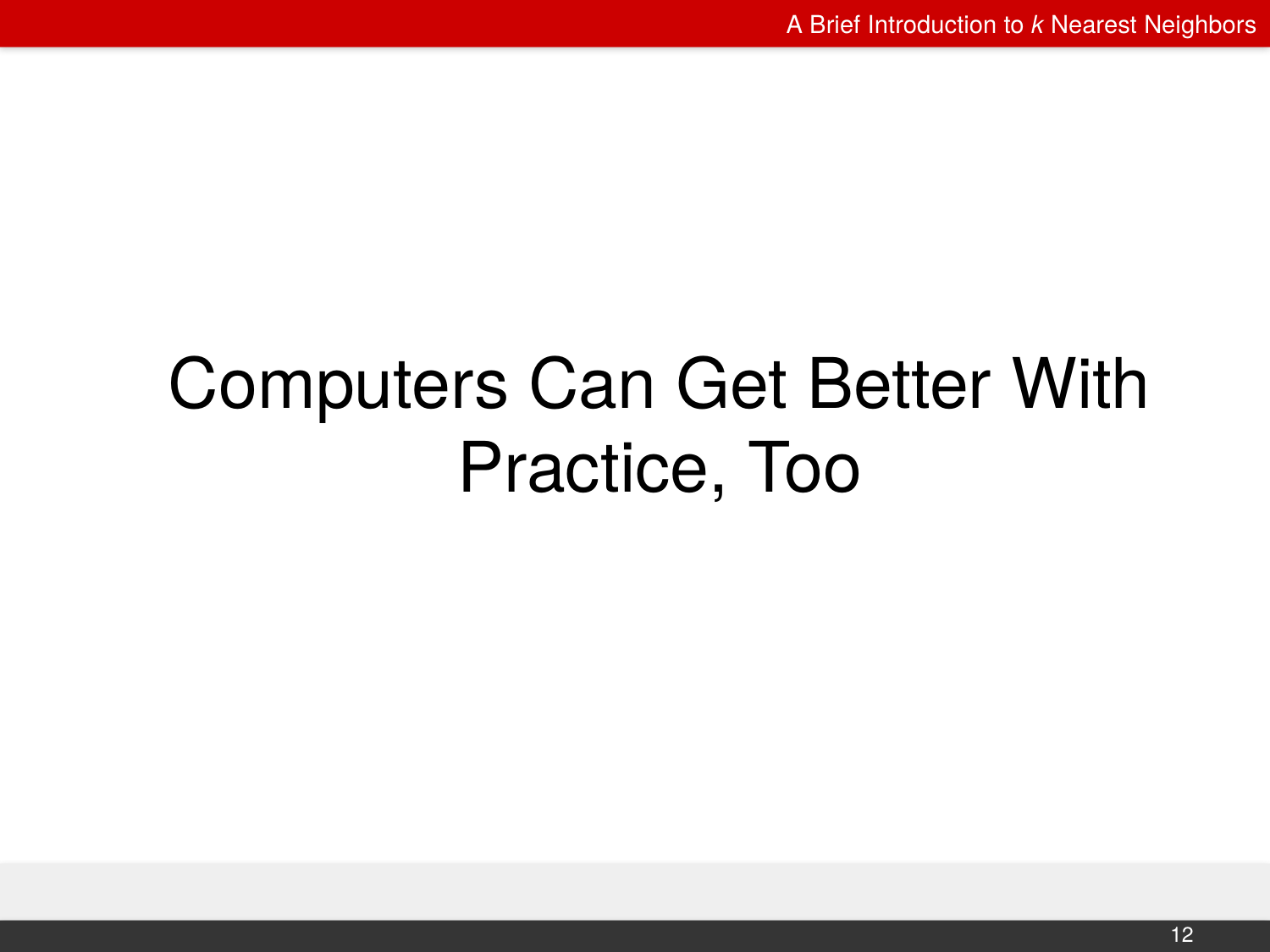

# Computers Can Get Better With Practice, Too
12